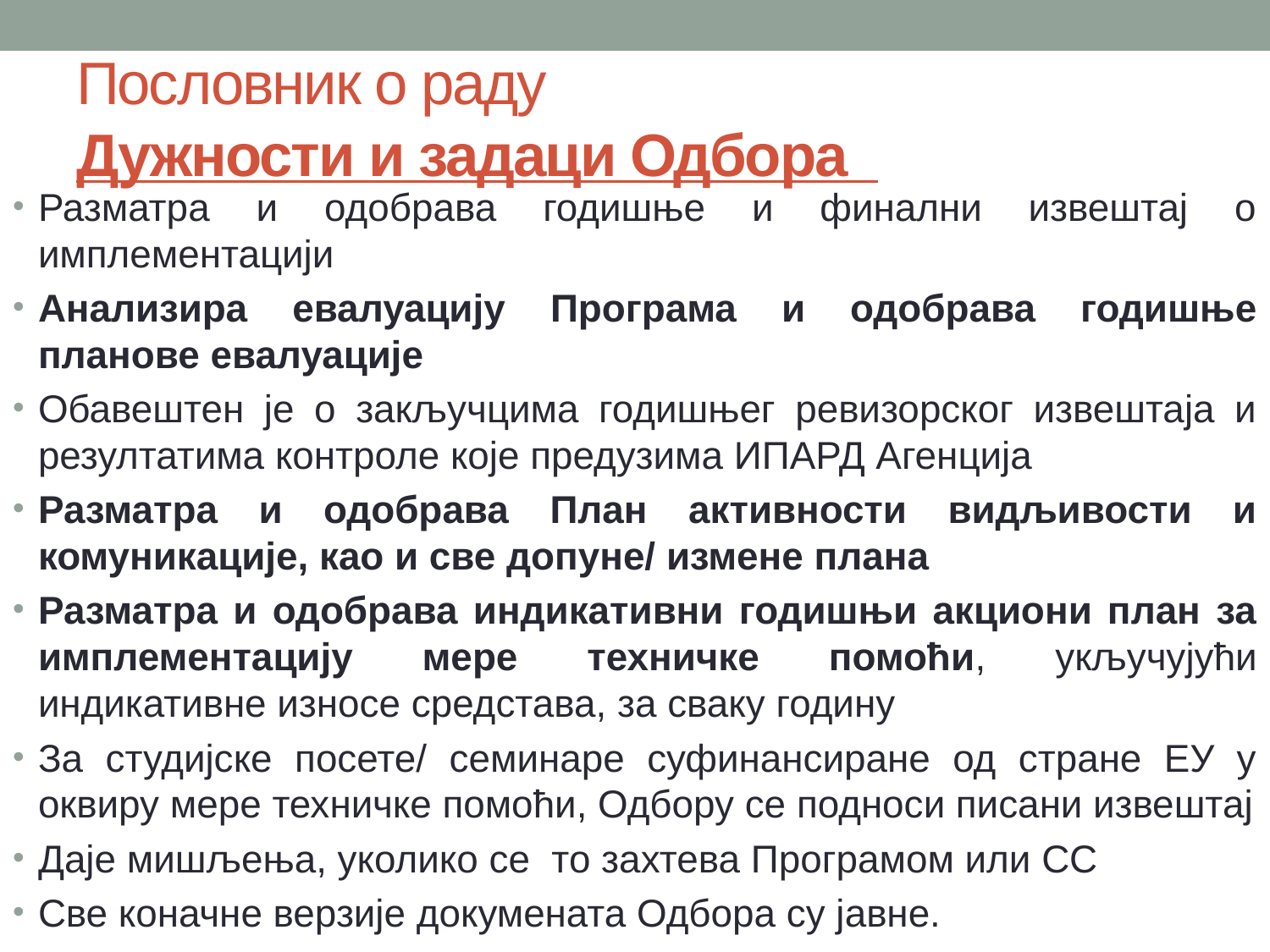

# Пословник о раду Дужности и задаци Одбора
Разматра и одобрава годишње и финални извештај о имплементацији
Анализира евалуацију Програма и одобрава годишње планове евалуације
Обавештен је о закључцима годишњег ревизорског извештаја и резултатима контроле које предузима ИПАРД Агенција
Разматра и одобрава План активности видљивости и комуникације, као и све допуне/ измене плана
Разматра и одобрава индикативни годишњи акциони план за имплементацију мере техничке помоћи, укључујући индикативне износе средстава, за сваку годину
За студијске посете/ семинаре суфинансиране од стране ЕУ у оквиру мере техничке помоћи, Одбору се подноси писани извештај
Даје мишљења, уколико се  то захтева Програмом или СС
Све коначне верзије докумената Одбора су јавне.